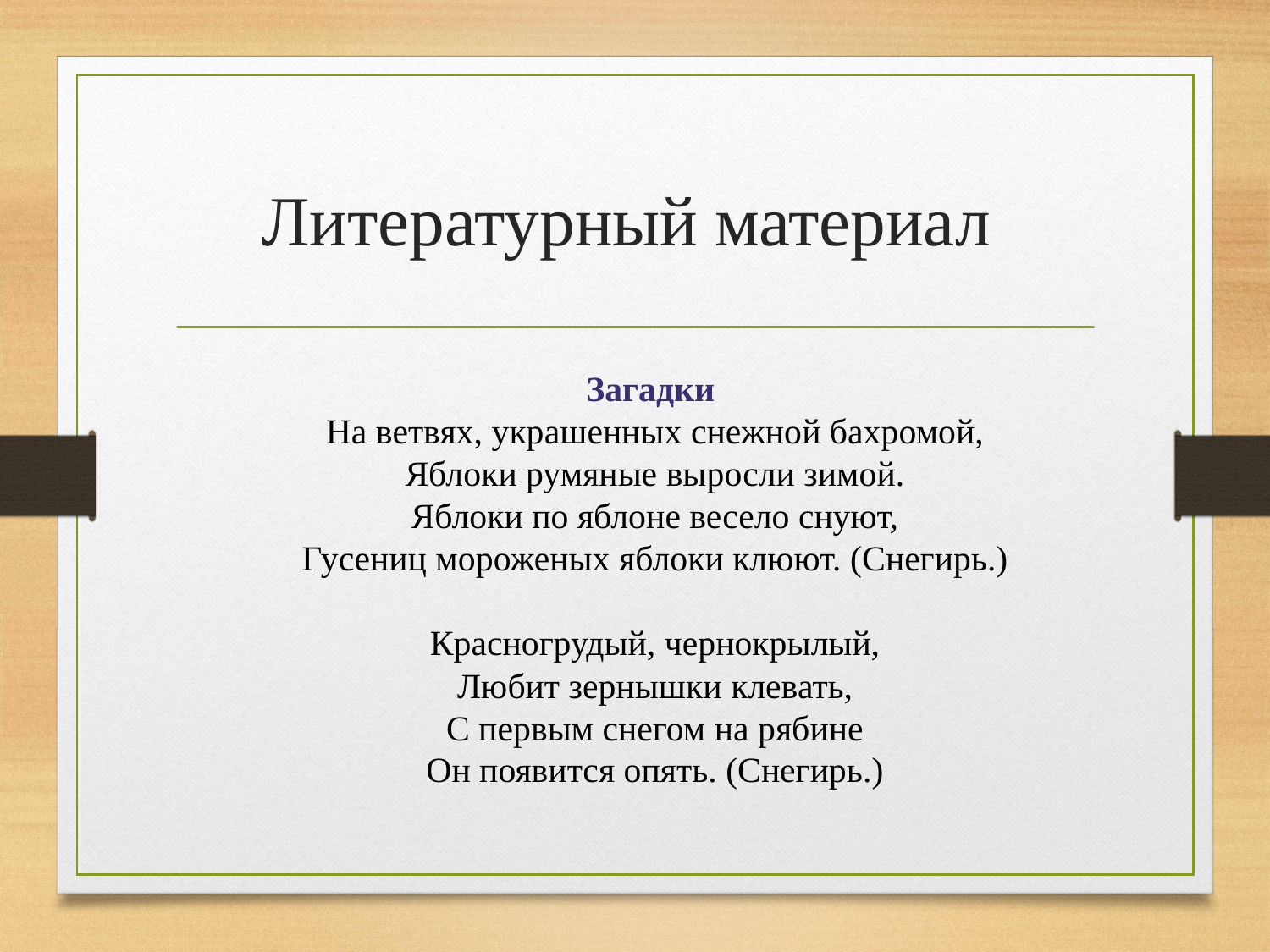

# Литературный материал

Загадки
На ветвях, украшенных снежной бахромой,
Яблоки румяные выросли зимой.
Яблоки по яблоне весело снуют,
Гусениц мороженых яблоки клюют. (Снегирь.)
Красногрудый, чернокрылый,
Любит зернышки клевать,
С первым снегом на рябине
Он появится опять. (Снегирь.)